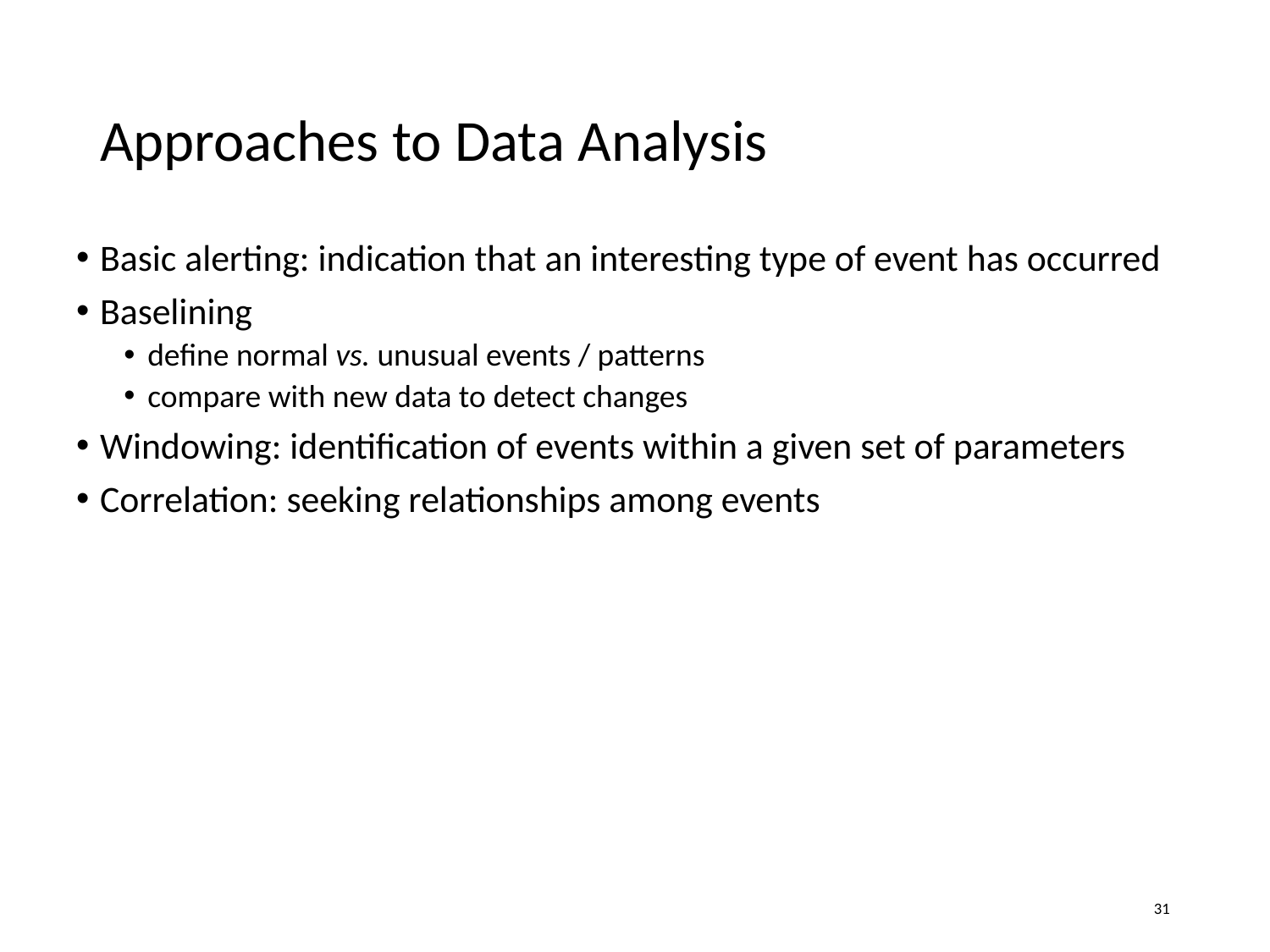

# Approaches to Data Analysis
Basic alerting: indication that an interesting type of event has occurred
Baselining
define normal vs. unusual events / patterns
compare with new data to detect changes
Windowing: identification of events within a given set of parameters
Correlation: seeking relationships among events
31